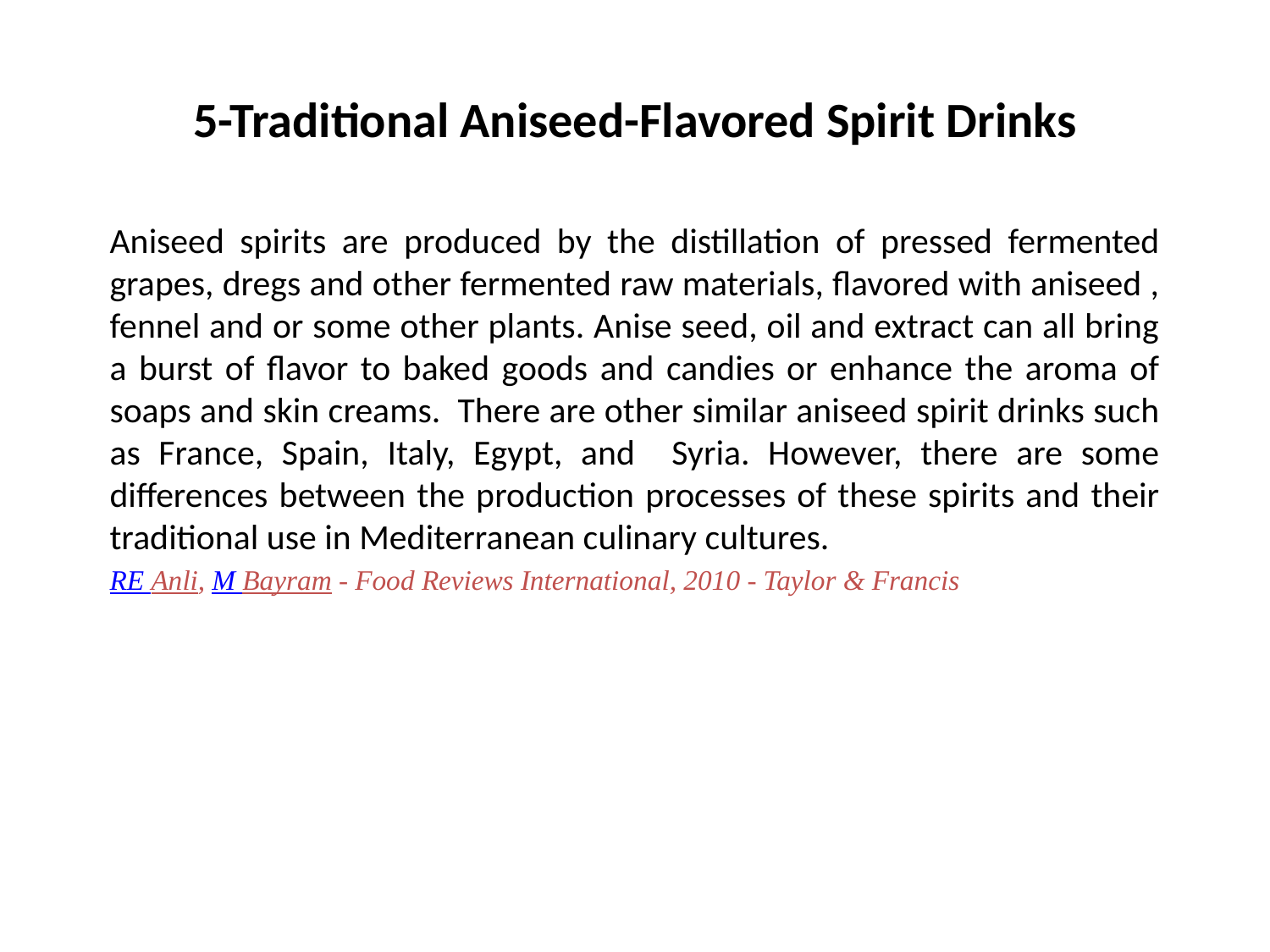

# 5-Traditional Aniseed-Flavored Spirit Drinks
Aniseed spirits are produced by the distillation of pressed fermented grapes, dregs and other fermented raw materials, flavored with aniseed , fennel and or some other plants. Anise seed, oil and extract can all bring a burst of flavor to baked goods and candies or enhance the aroma of soaps and skin creams.  There are other similar aniseed spirit drinks such as France, Spain, Italy, Egypt, and  Syria. However, there are some differences between the production processes of these spirits and their traditional use in Mediterranean culinary cultures.
RE Anli, M Bayram - Food Reviews International, 2010 - Taylor & Francis